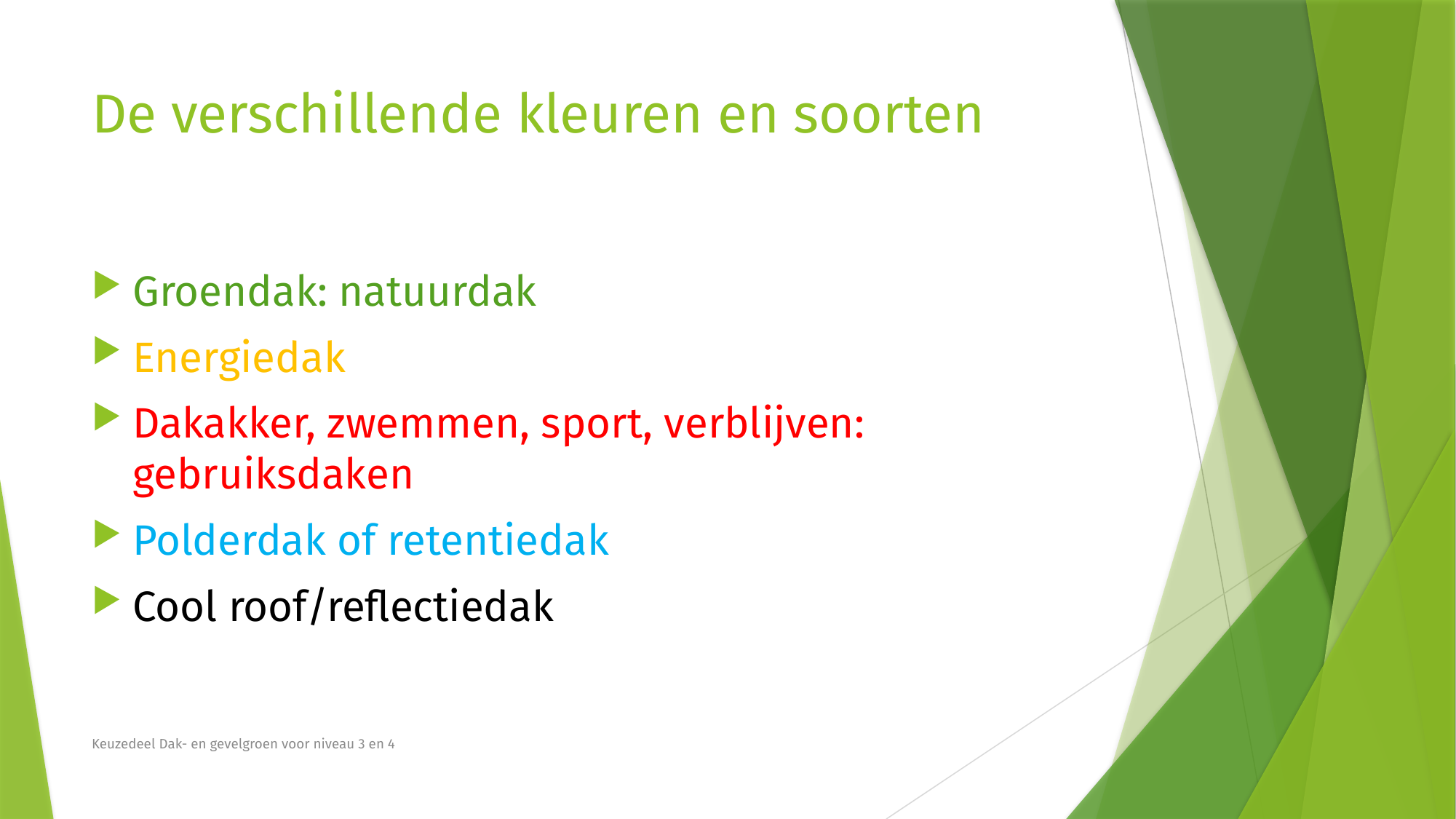

# De verschillende kleuren en soorten
Groendak: natuurdak
Energiedak
Dakakker, zwemmen, sport, verblijven: gebruiksdaken
Polderdak of retentiedak
Cool roof/reflectiedak

Keuzedeel Dak- en gevelgroen voor niveau 3 en 4